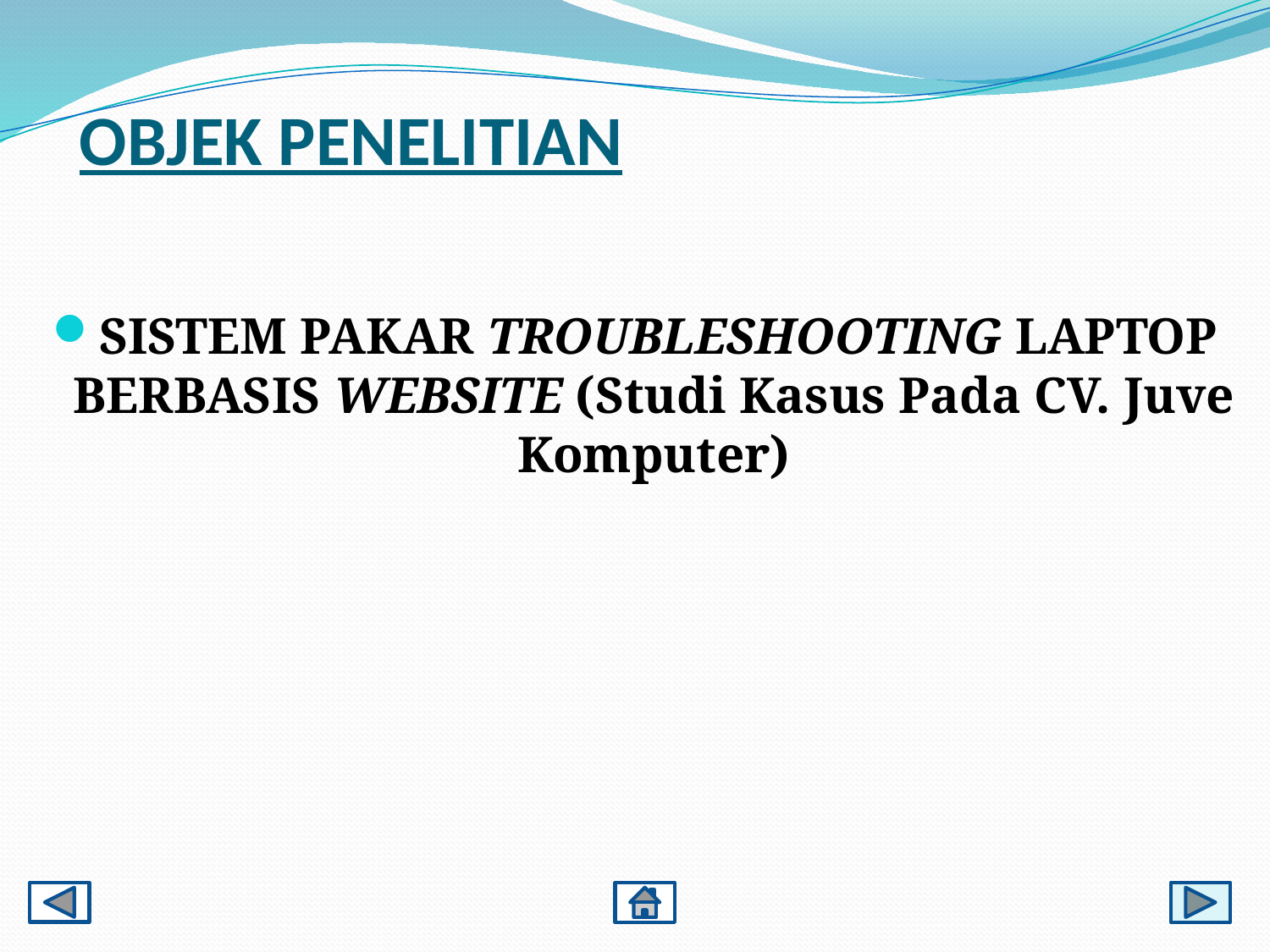

# OBJEK PENELITIAN
SISTEM PAKAR TROUBLESHOOTING LAPTOP BERBASIS WEBSITE (Studi Kasus Pada CV. Juve Komputer)